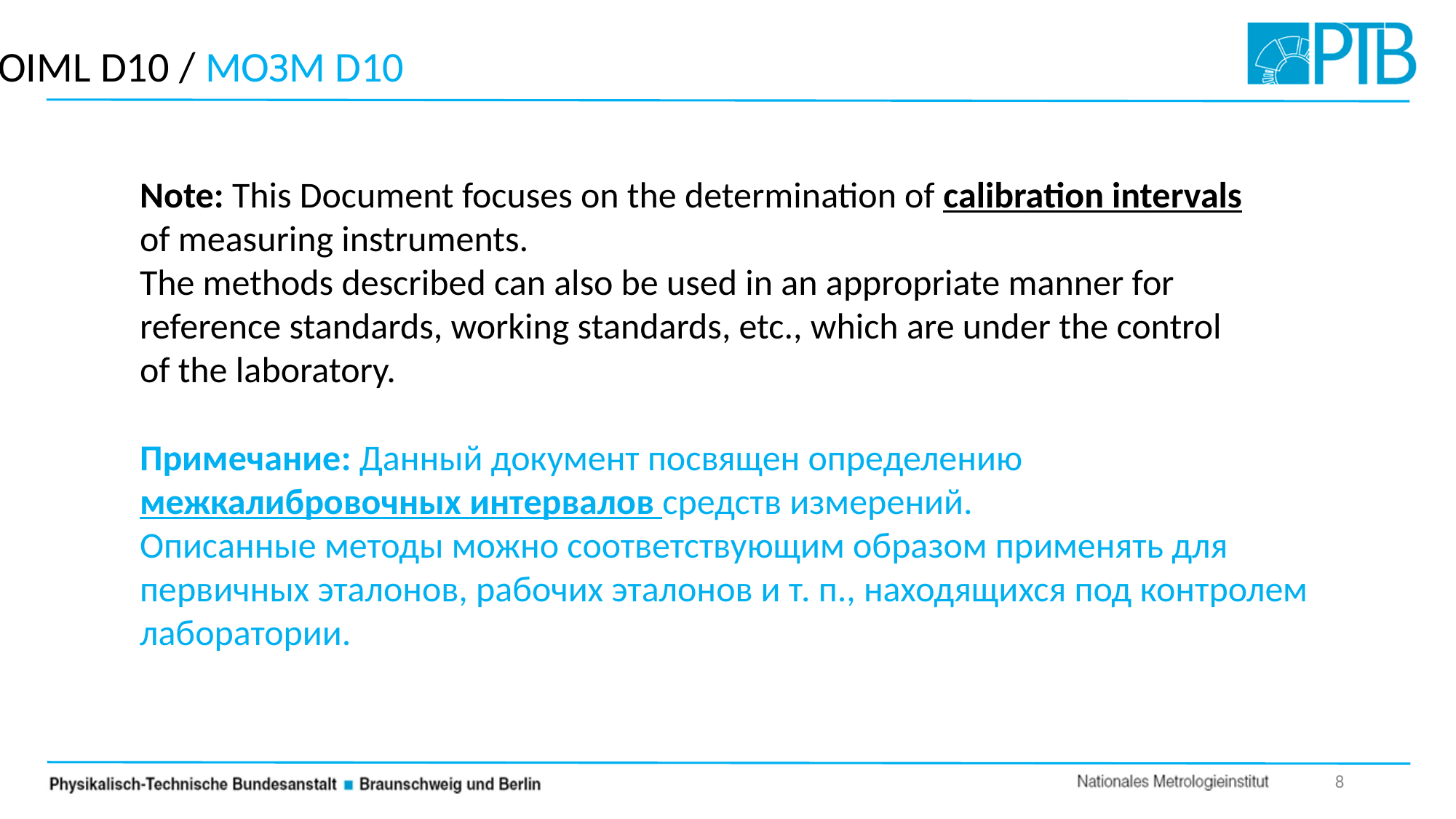

OIML D10 / МОЗМ D10
Note: This Document focuses on the determination of calibration intervals of measuring instruments.
The methods described can also be used in an appropriate manner for reference standards, working standards, etc., which are under the control of the laboratory.
Примечание: Данный документ посвящен определению межкалибровочных интервалов средств измерений.
Описанные методы можно соответствующим образом применять для первичных эталонов, рабочих эталонов и т. п., находящихся под контролем лаборатории.
8